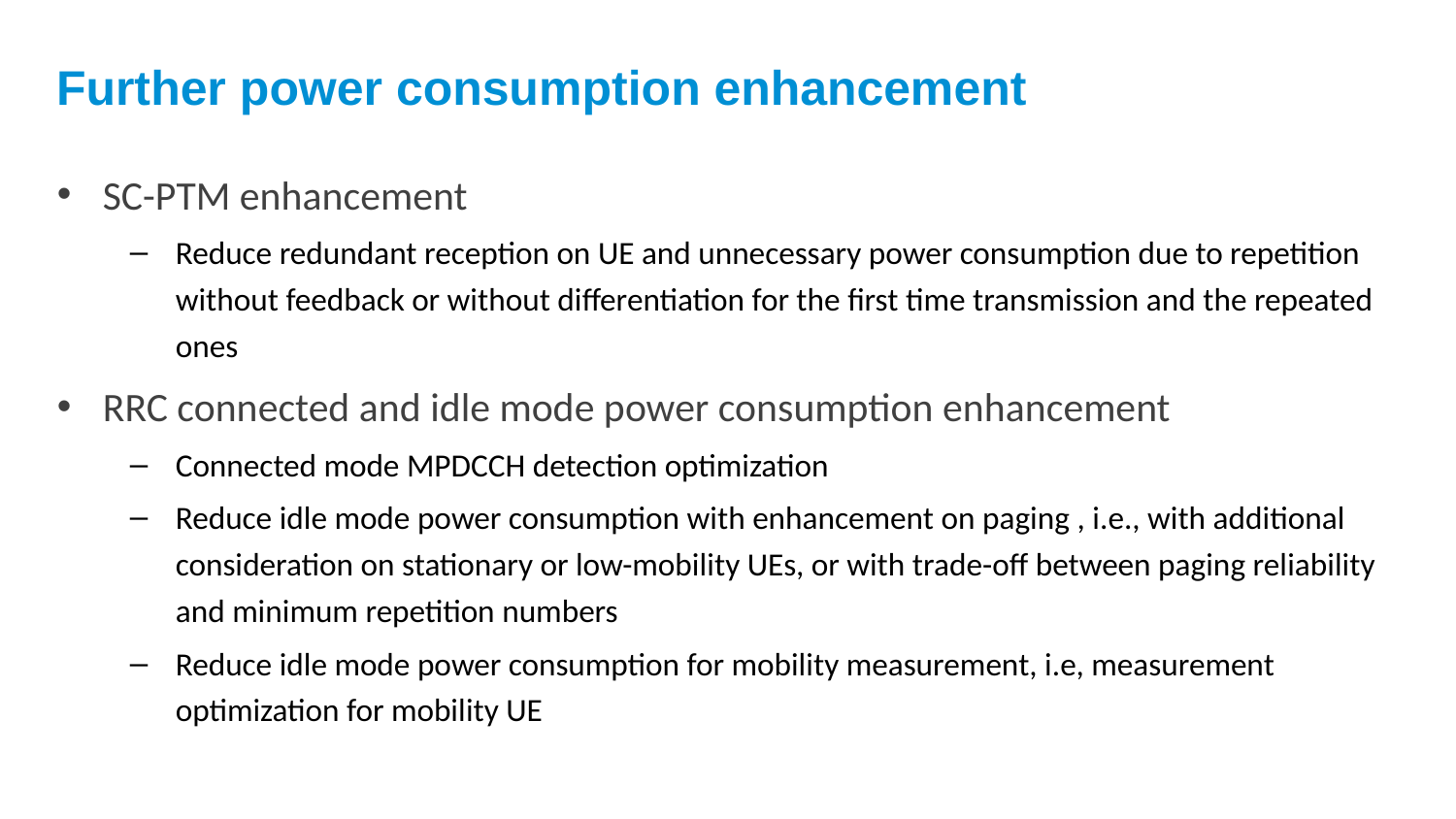

# Further power consumption enhancement
SC-PTM enhancement
Reduce redundant reception on UE and unnecessary power consumption due to repetition without feedback or without differentiation for the first time transmission and the repeated ones
RRC connected and idle mode power consumption enhancement
Connected mode MPDCCH detection optimization
Reduce idle mode power consumption with enhancement on paging , i.e., with additional consideration on stationary or low-mobility UEs, or with trade-off between paging reliability and minimum repetition numbers
Reduce idle mode power consumption for mobility measurement, i.e, measurement optimization for mobility UE